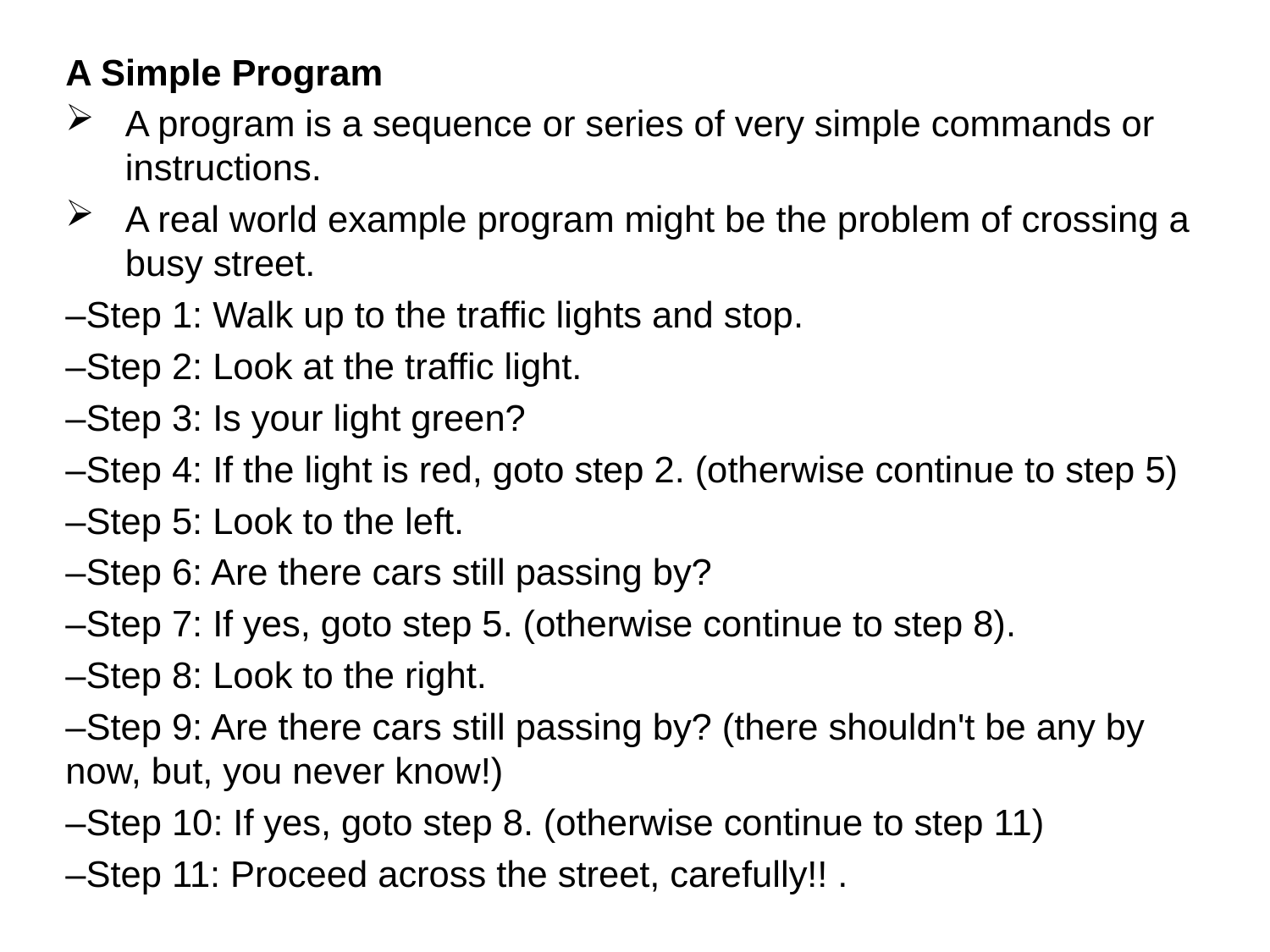

A Simple Program
A program is a sequence or series of very simple commands or instructions.
A real world example program might be the problem of crossing a busy street.
–Step 1: Walk up to the traffic lights and stop.
–Step 2: Look at the traffic light.
–Step 3: Is your light green?
–Step 4: If the light is red, goto step 2. (otherwise continue to step 5)
–Step 5: Look to the left.
–Step 6: Are there cars still passing by?
–Step 7: If yes, goto step 5. (otherwise continue to step 8).
–Step 8: Look to the right.
–Step 9: Are there cars still passing by? (there shouldn't be any by now, but, you never know!)
–Step 10: If yes, goto step 8. (otherwise continue to step 11)
–Step 11: Proceed across the street, carefully!! .